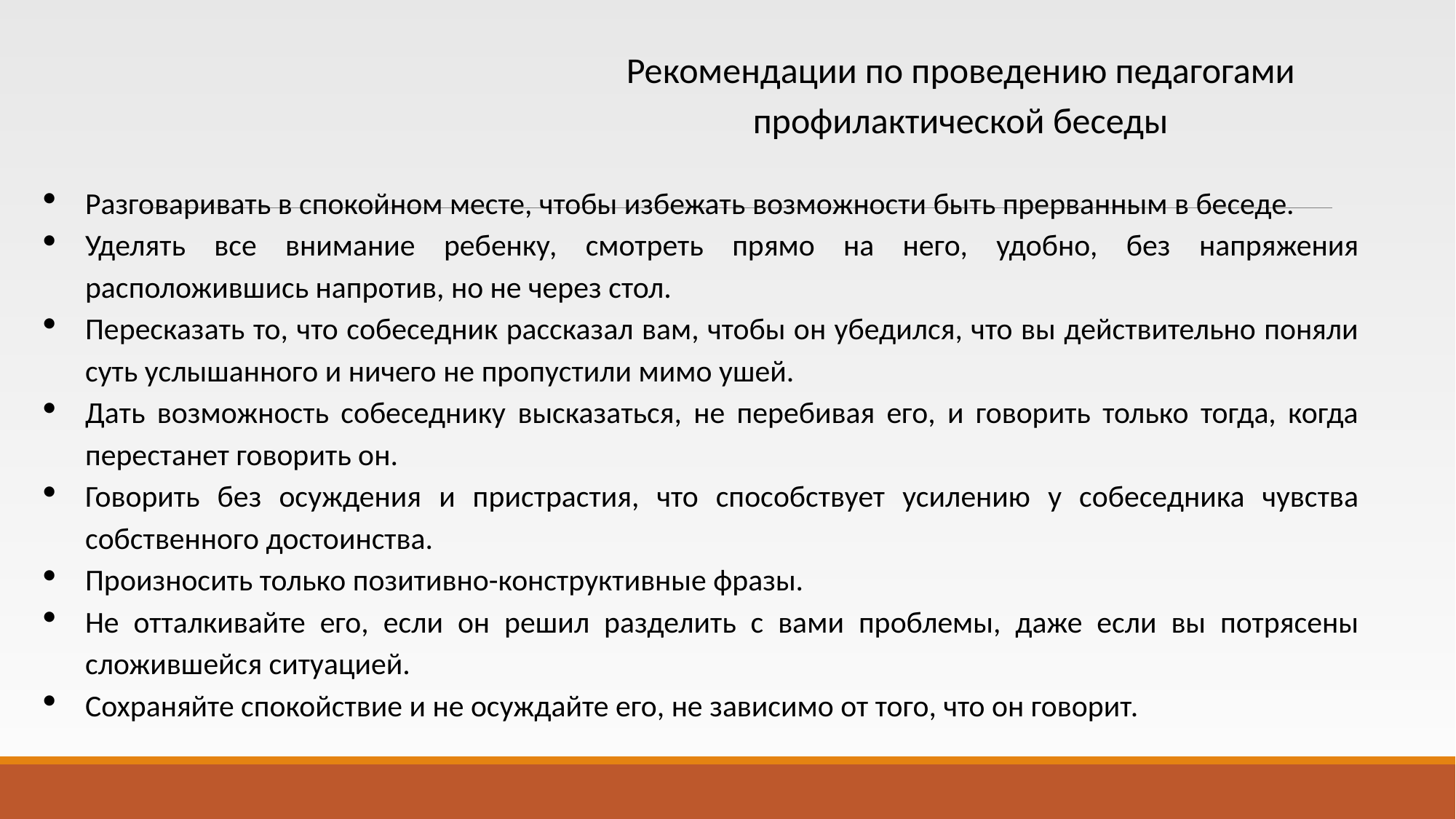

Рекомендации по проведению педагогами профилактической беседы

Разговаривать в спокойном месте, чтобы избежать возможности быть прерванным в беседе.
Уделять все внимание ребенку, смотреть прямо на него, удобно, без напряжения расположившись напротив, но не через стол.
Пересказать то, что собеседник рассказал вам, чтобы он убедился, что вы действительно поняли суть услышанного и ничего не пропустили мимо ушей.
Дать возможность собеседнику высказаться, не перебивая его, и говорить только тогда, когда перестанет говорить он.
Говорить без осуждения и пристрастия, что способствует усилению у собеседника чувства собственного достоинства.
Произносить только позитивно-конструктивные фразы.
Не отталкивайте его, если он решил разделить с вами проблемы, даже если вы потрясены сложившейся ситуацией.
Сохраняйте спокойствие и не осуждайте его, не зависимо от того, что он говорит.
#